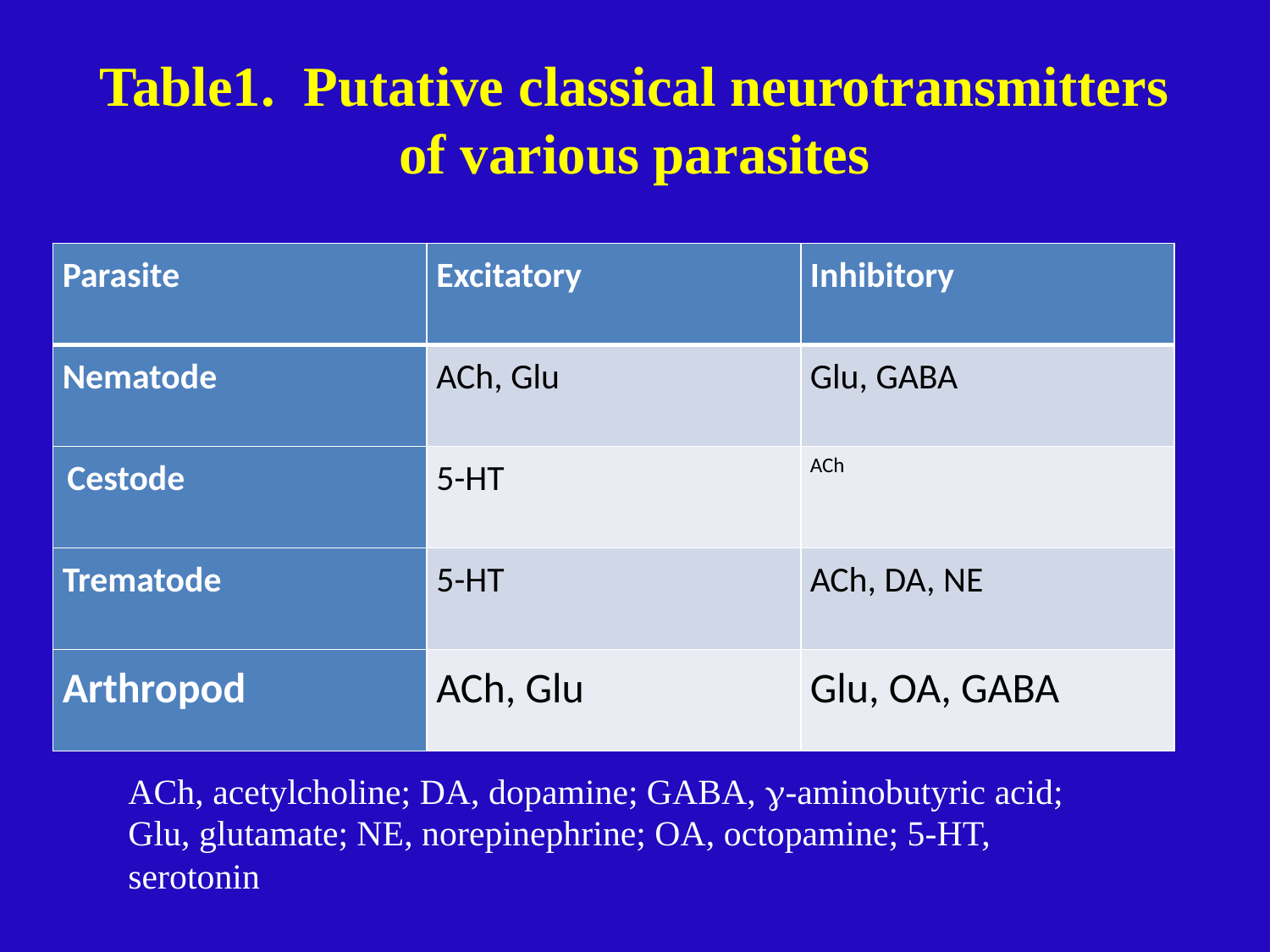

# Table1.  Putative classical neurotransmitters of various parasites
| Parasite | Excitatory | Inhibitory |
| --- | --- | --- |
| Nematode | ACh, Glu | Glu, GABA |
| Cestode | 5-HT | ACh |
| Trematode | 5-HT | ACh, DA, NE |
| Arthropod | ACh, Glu | Glu, OA, GABA |
ACh, acetylcholine; DA, dopamine; GABA, γ-aminobutyric acid; Glu, glutamate; NE, norepinephrine; OA, octopamine; 5-HT, serotonin